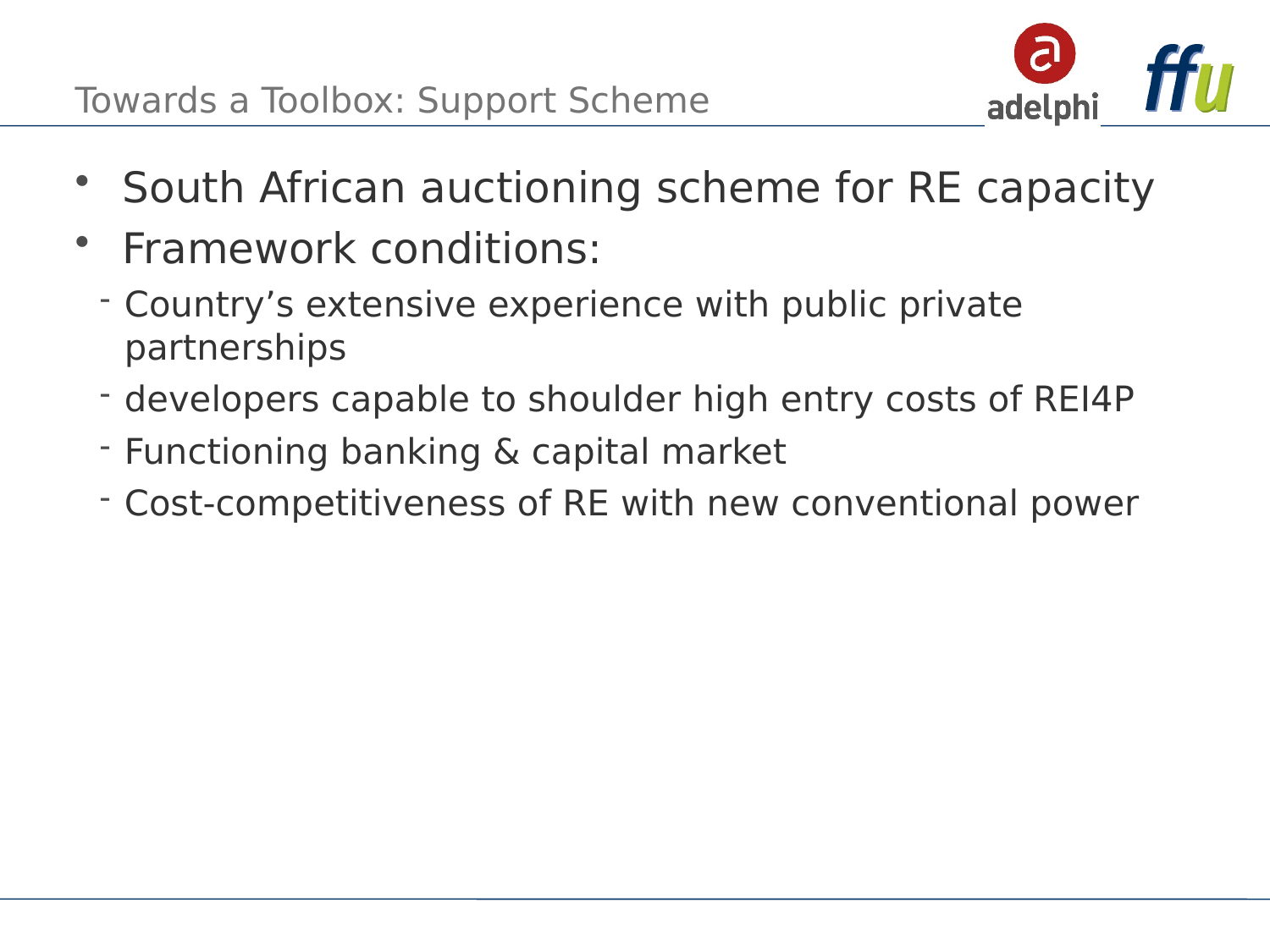

# Towards a Toolbox: Support Scheme
South African auctioning scheme for RE capacity
Framework conditions:
Country’s extensive experience with public private partnerships
developers capable to shoulder high entry costs of REI4P
Functioning banking & capital market
Cost-competitiveness of RE with new conventional power